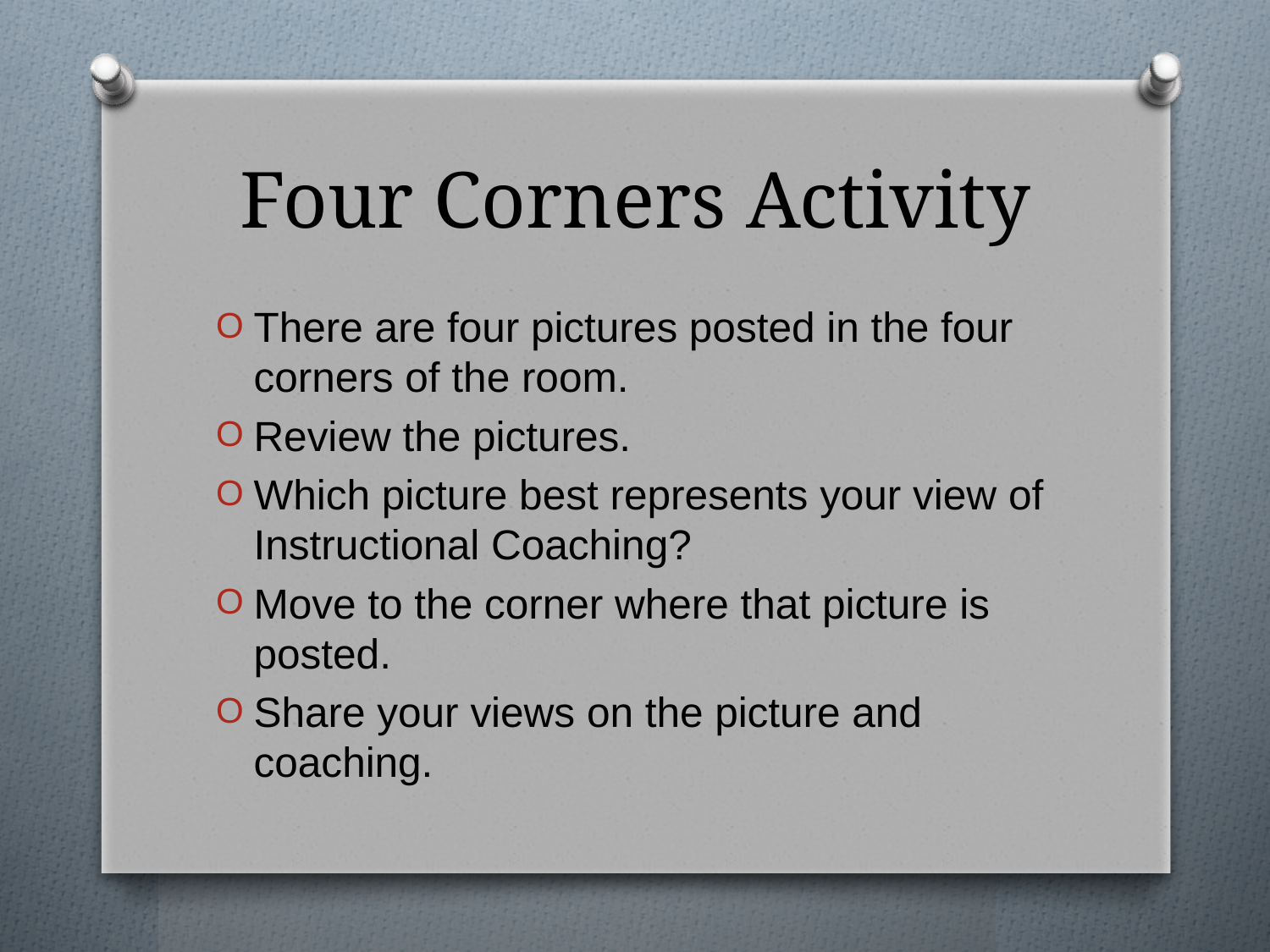

# Four Corners Activity
There are four pictures posted in the four corners of the room.
Review the pictures.
Which picture best represents your view of Instructional Coaching?
Move to the corner where that picture is posted.
Share your views on the picture and coaching.